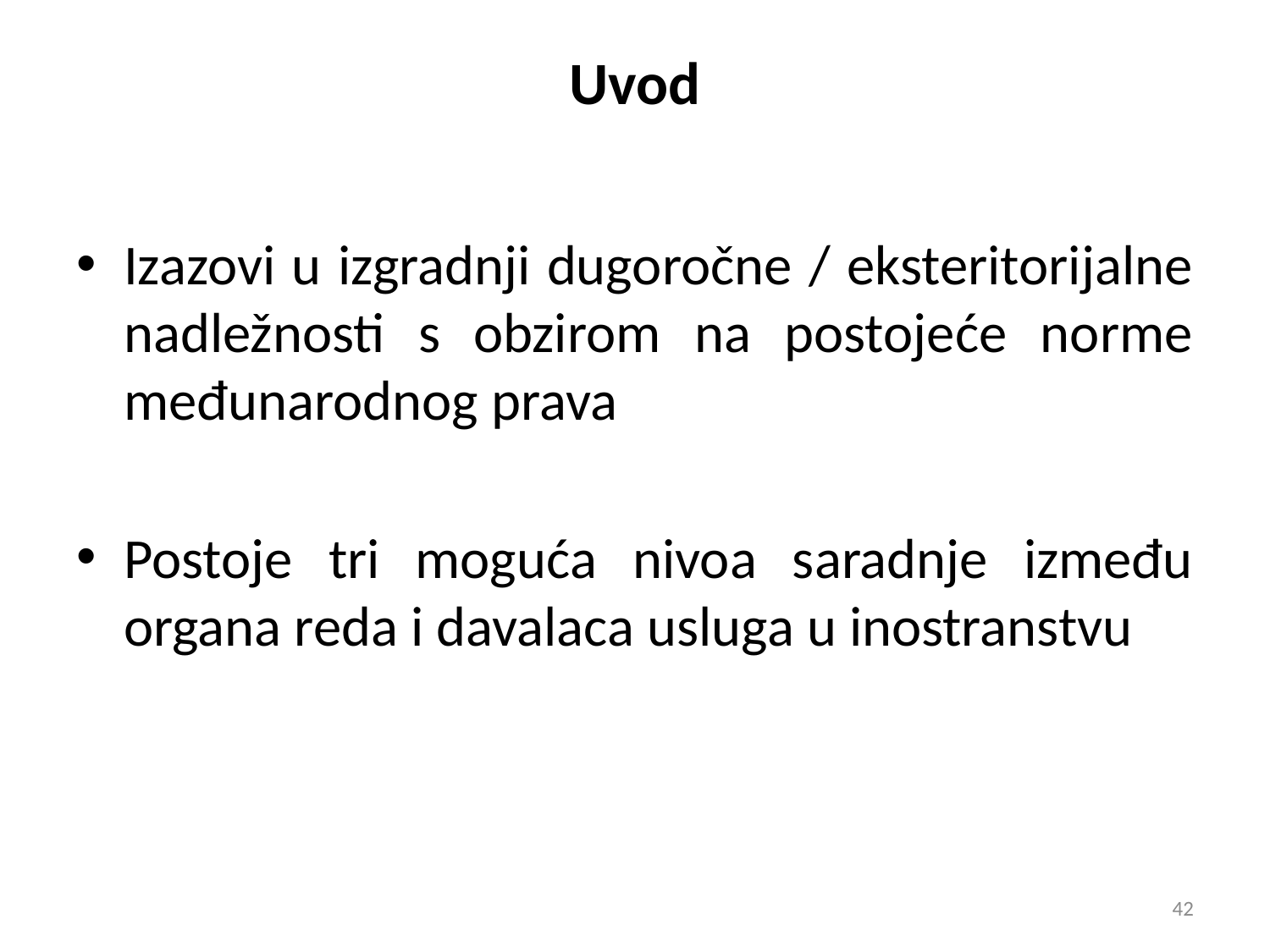

# Uvod
Izazovi u izgradnji dugoročne / eksteritorijalne nadležnosti s obzirom na postojeće norme međunarodnog prava

Postoje tri moguća nivoa saradnje između organa reda i davalaca usluga u inostranstvu

42